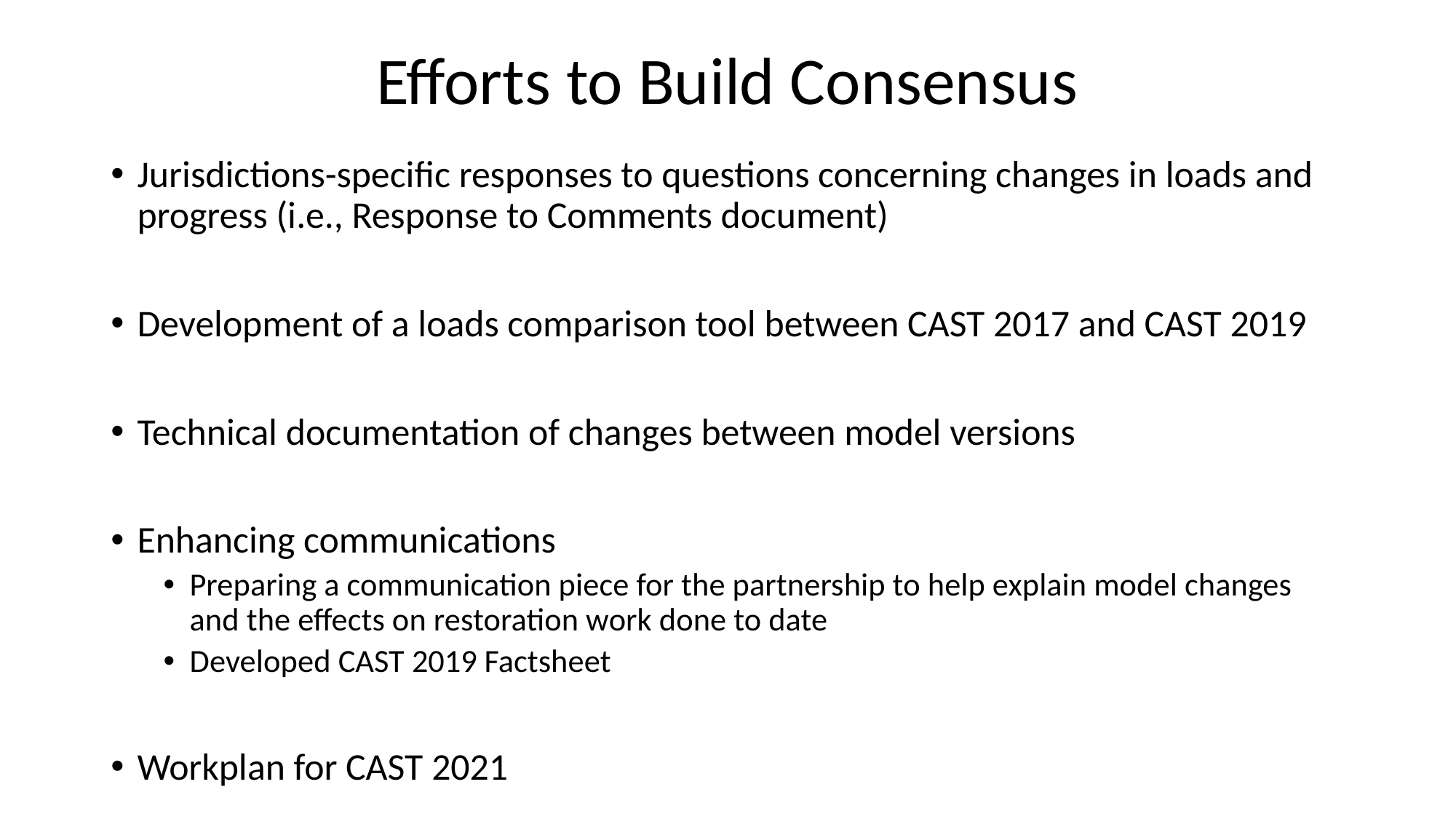

# Efforts to Build Consensus
Jurisdictions-specific responses to questions concerning changes in loads and progress (i.e., Response to Comments document)

Development of a loads comparison tool between CAST 2017 and CAST 2019

Technical documentation of changes between model versions

Enhancing communications
Preparing a communication piece for the partnership to help explain model changes and the effects on restoration work done to date
Developed CAST 2019 Factsheet

Workplan for CAST 2021